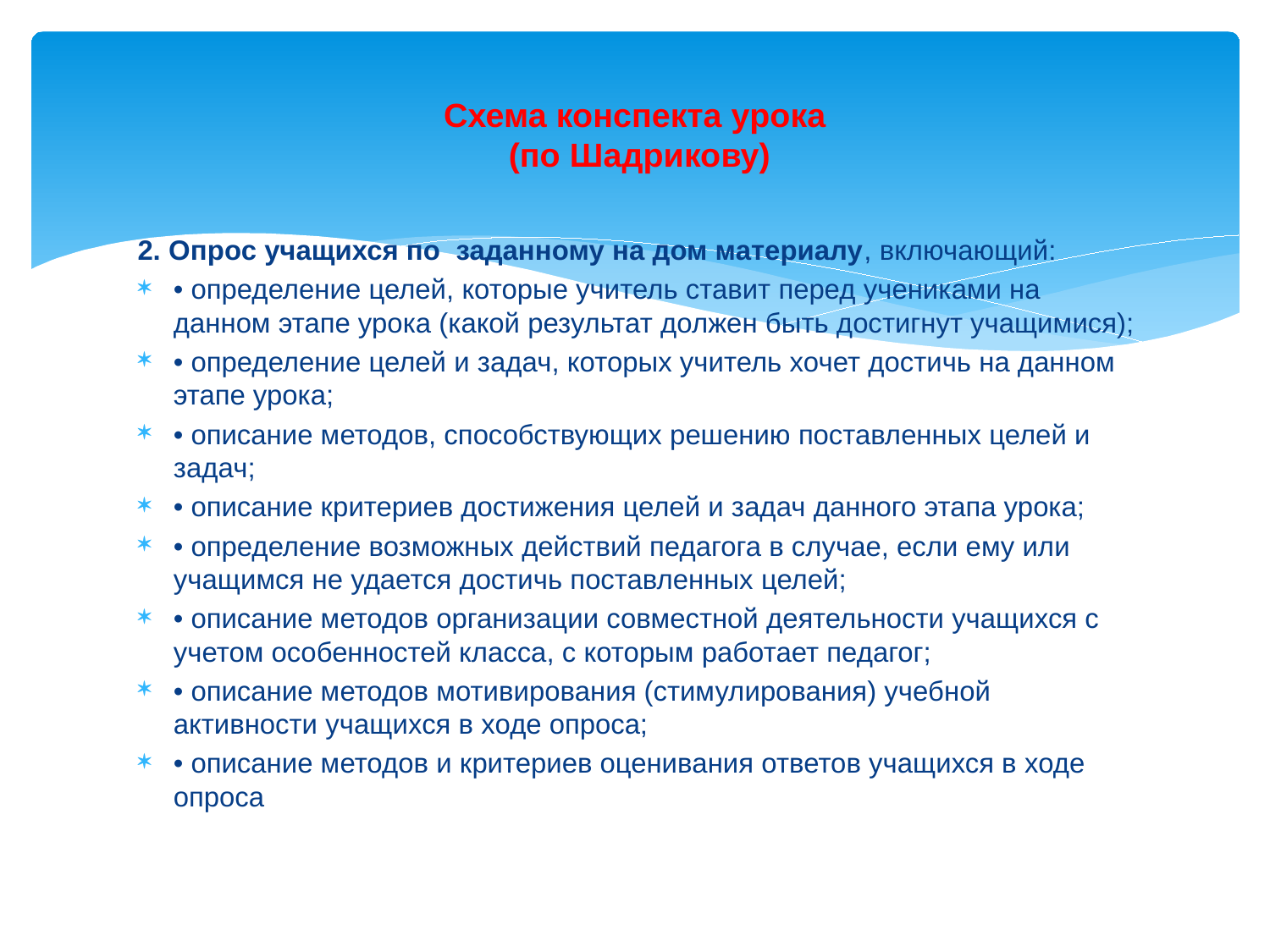

# Схема конспекта урока (по Шадрикову)
2. Опрос учащихся по  заданному на дом материалу, включающий:
• определение целей, которые учитель ставит перед учениками на данном этапе урока (какой результат должен быть достигнут учащимися);
• определение целей и задач, которых учитель хочет достичь на данном этапе урока;
• описание методов, способствующих решению поставленных целей и задач;
• описание критериев достижения целей и задач данного этапа урока;
• определение возможных действий педагога в случае, если ему или учащимся не удается достичь поставленных целей;
• описание методов организации совместной деятельности учащихся с учетом особенностей класса, с которым работает педагог;
• описание методов мотивирования (стимулирования) учебной активности учащихся в ходе опроса;
• описание методов и критериев оценивания ответов учащихся в ходе опроса